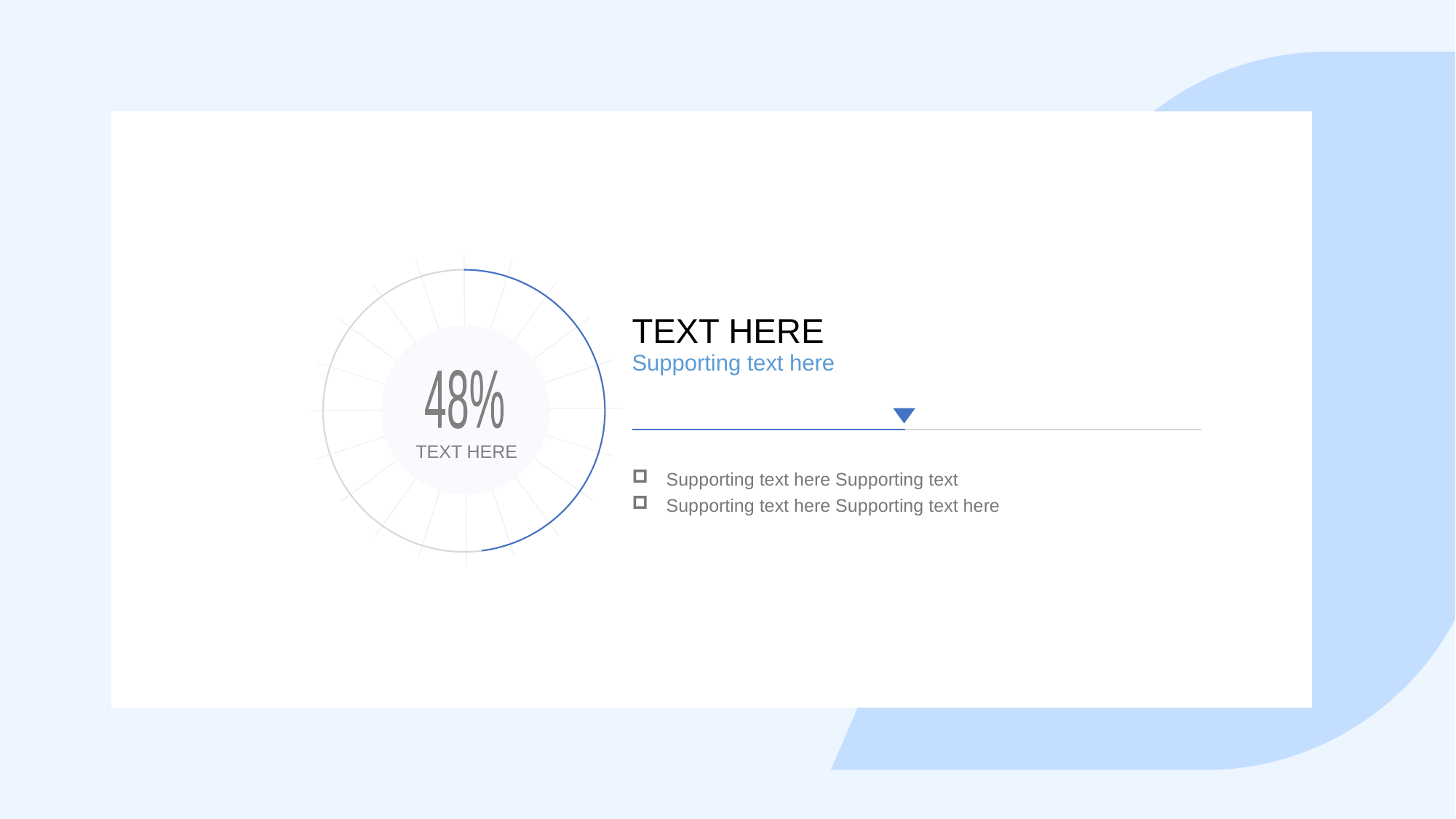

TEXT HERE

Supporting text here
48%

TEXT HERE
Supporting text here Supporting text
Supporting text here Supporting text here

# Click to edit Master title style
www.islide.cc
12